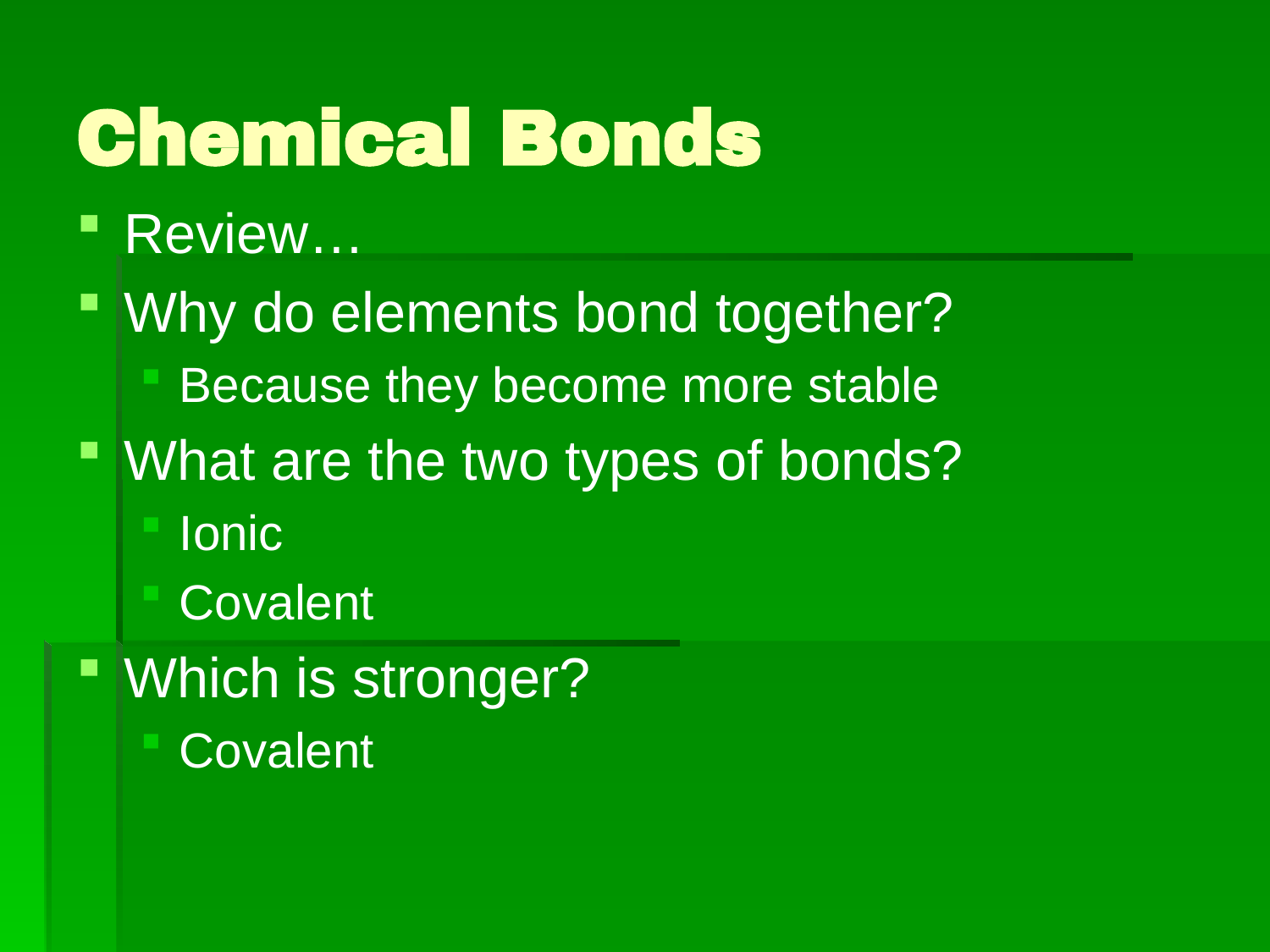

# Chemical Bonds
Review…
Why do elements bond together?
Because they become more stable
What are the two types of bonds?
Ionic
Covalent
Which is stronger?
Covalent